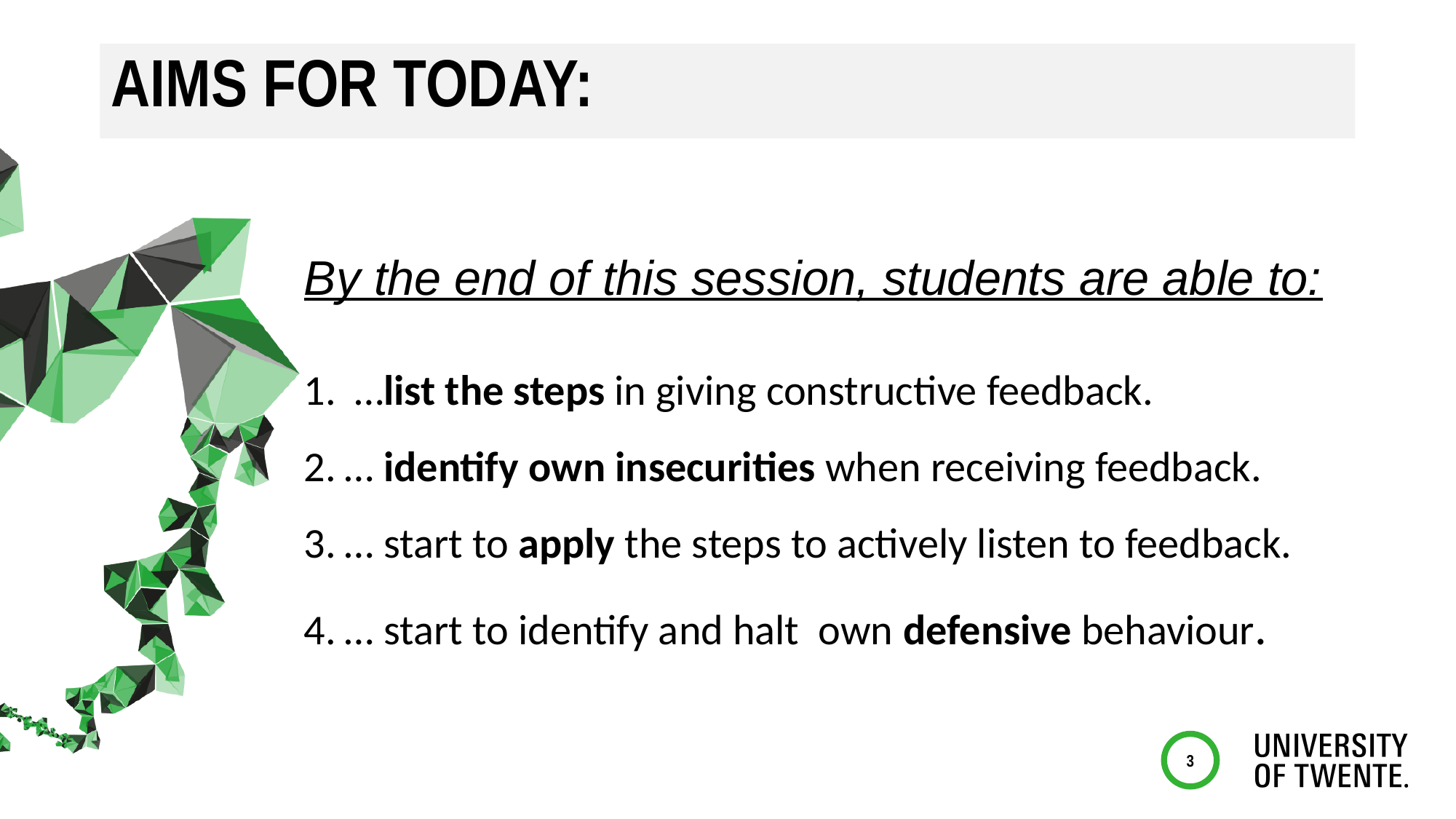

# Aims for today:
By the end of this session, students are able to:

 …list the steps in giving constructive feedback.
… identify own insecurities when receiving feedback.
… start to apply the steps to actively listen to feedback.
… start to identify and halt  own defensive behaviour.
3